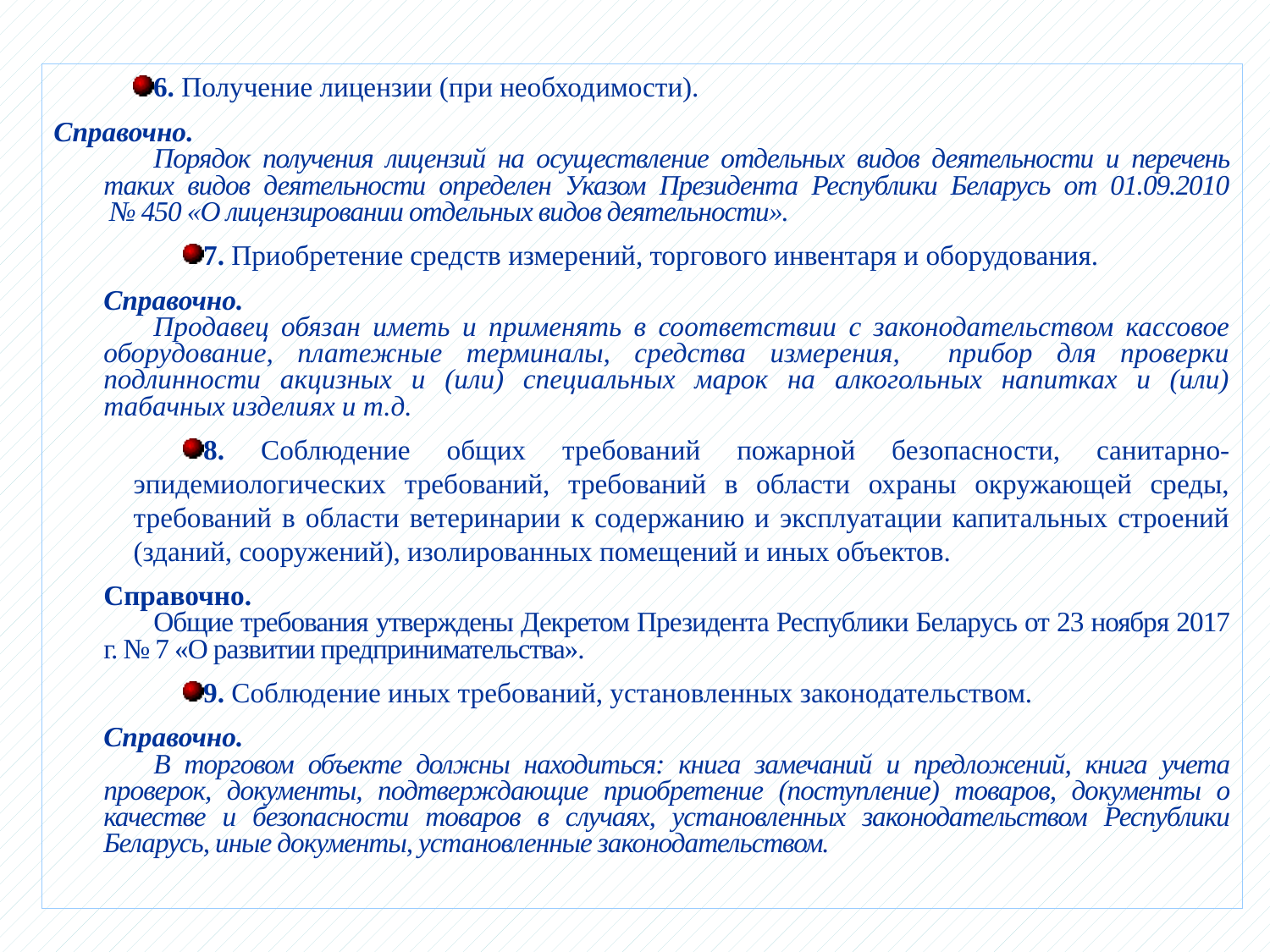

6. Получение лицензии (при необходимости).
Справочно.
Порядок получения лицензий на осуществление отдельных видов деятельности и перечень таких видов деятельности определен Указом Президента Республики Беларусь от 01.09.2010
 № 450 «О лицензировании отдельных видов деятельности».
7. Приобретение средств измерений, торгового инвентаря и оборудования.
Справочно.
Продавец обязан иметь и применять в соответствии с законодательством кассовое оборудование, платежные терминалы, средства измерения,  прибор для проверки подлинности акцизных и (или) специальных марок на алкогольных напитках и (или) табачных изделиях и т.д.
8. Соблюдение общих требований пожарной безопасности, санитарно-эпидемиологических требований, требований в области охраны окружающей среды, требований в области ветеринарии к содержанию и эксплуатации капитальных строений (зданий, сооружений), изолированных помещений и иных объектов.
Справочно.
Общие требования утверждены Декретом Президента Республики Беларусь от 23 ноября 2017 г. № 7 «О развитии предпринимательства».
9. Соблюдение иных требований, установленных законодательством.
Справочно.
В торговом объекте должны находиться: книга замечаний и предложений, книга учета проверок, документы, подтверждающие приобретение (поступление) товаров, документы о качестве и безопасности товаров в случаях, установленных законодательством Республики Беларусь, иные документы, установленные законодательством.